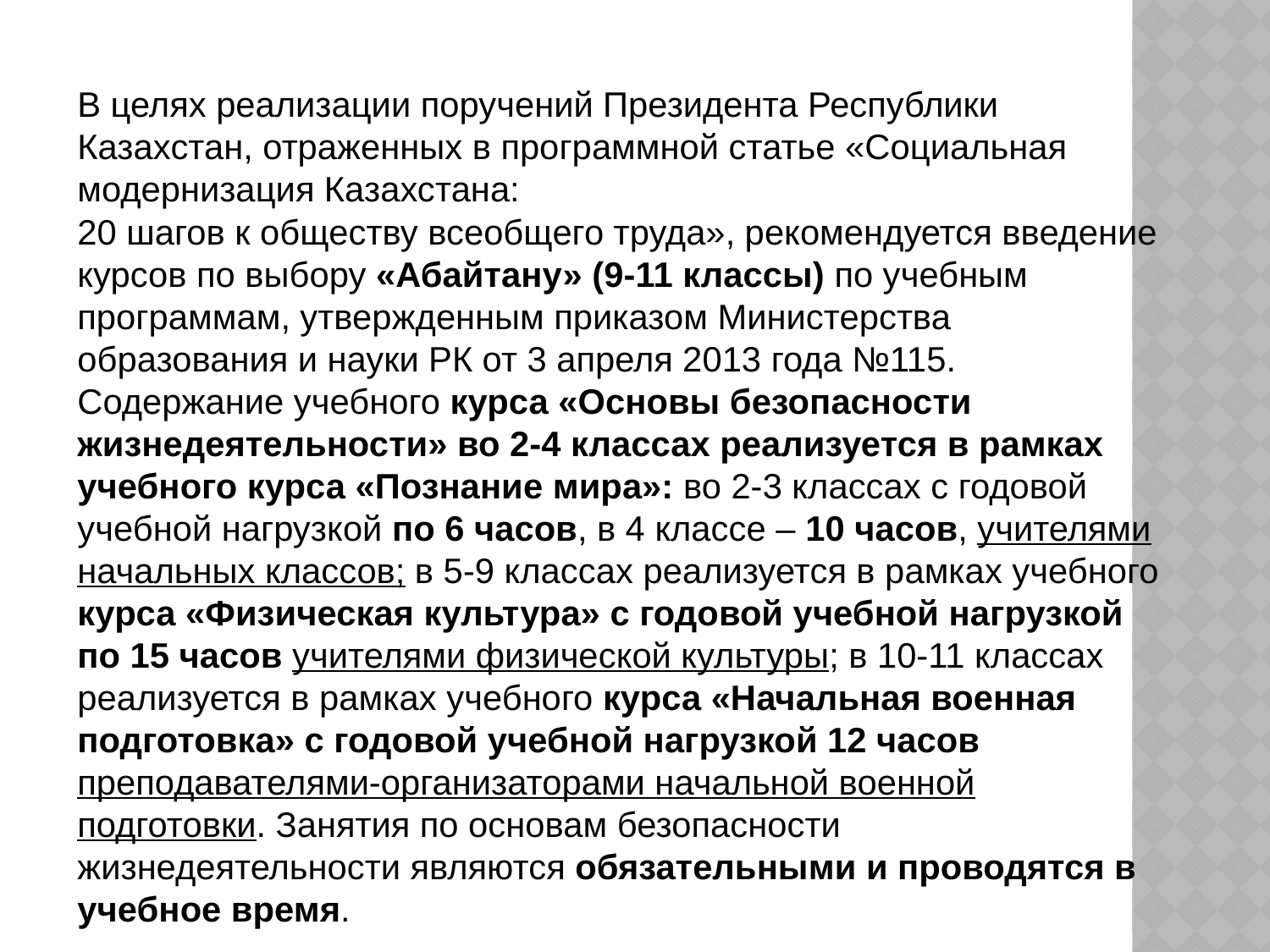

В целях реализации поручений Президента Республики Казахстан, отраженных в программной статье «Социальная модернизация Казахстана:
20 шагов к обществу всеобщего труда», рекомендуется введение курсов по выбору «Абайтану» (9-11 классы) по учебным программам, утвержденным приказом Министерства образования и науки РК от 3 апреля 2013 года №115.
Содержание учебного курса «Основы безопасности жизнедеятельности» во 2-4 классах реализуется в рамках учебного курса «Познание мира»: во 2-3 классах с годовой учебной нагрузкой по 6 часов, в 4 классе – 10 часов, учителями начальных классов; в 5-9 классах реализуется в рамках учебного курса «Физическая культура» с годовой учебной нагрузкой по 15 часов учителями физической культуры; в 10-11 классах реализуется в рамках учебного курса «Начальная военная подготовка» с годовой учебной нагрузкой 12 часов преподавателями-организаторами начальной военной подготовки. Занятия по основам безопасности жизнедеятельности являются обязательными и проводятся в учебное время.